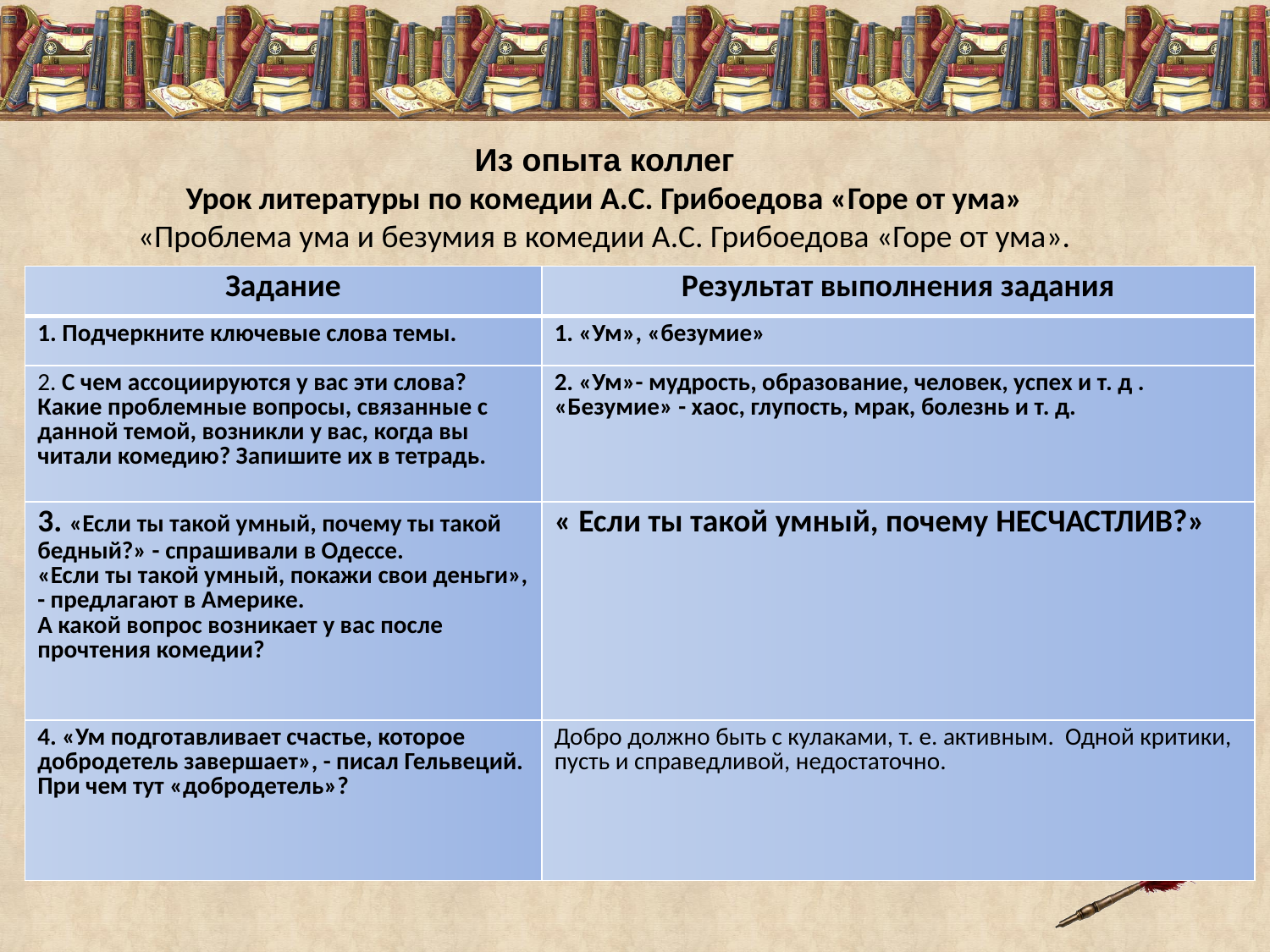

# Из опыта коллег Урок литературы по комедии А.С. Грибоедова «Горе от ума» «Проблема ума и безумия в комедии А.С. Грибоедова «Горе от ума».

| Задание | Результат выполнения задания |
| --- | --- |
| 1. Подчеркните ключевые слова темы. | 1. «Ум», «безумие» |
| 2. С чем ассоциируются у вас эти слова? Какие проблемные вопросы, связанные с данной темой, возникли у вас, когда вы читали комедию? Запишите их в тетрадь. | 2. «Ум»- мудрость, образование, человек, успех и т. д . «Безумие» - хаос, глупость, мрак, болезнь и т. д. |
| 3. «Если ты такой умный, почему ты такой бедный?» - спрашивали в Одессе. «Если ты такой умный, покажи свои деньги», - предлагают в Америке. А какой вопрос возникает у вас после прочтения комедии? | « Если ты такой умный, почему несчастлив?» |
| 4. «Ум подготавливает счастье, которое добродетель завершает», - писал Гельвеций. При чем тут «добродетель»? | Добро должно быть с кулаками, т. е. активным. Одной критики, пусть и справедливой, недостаточно. |